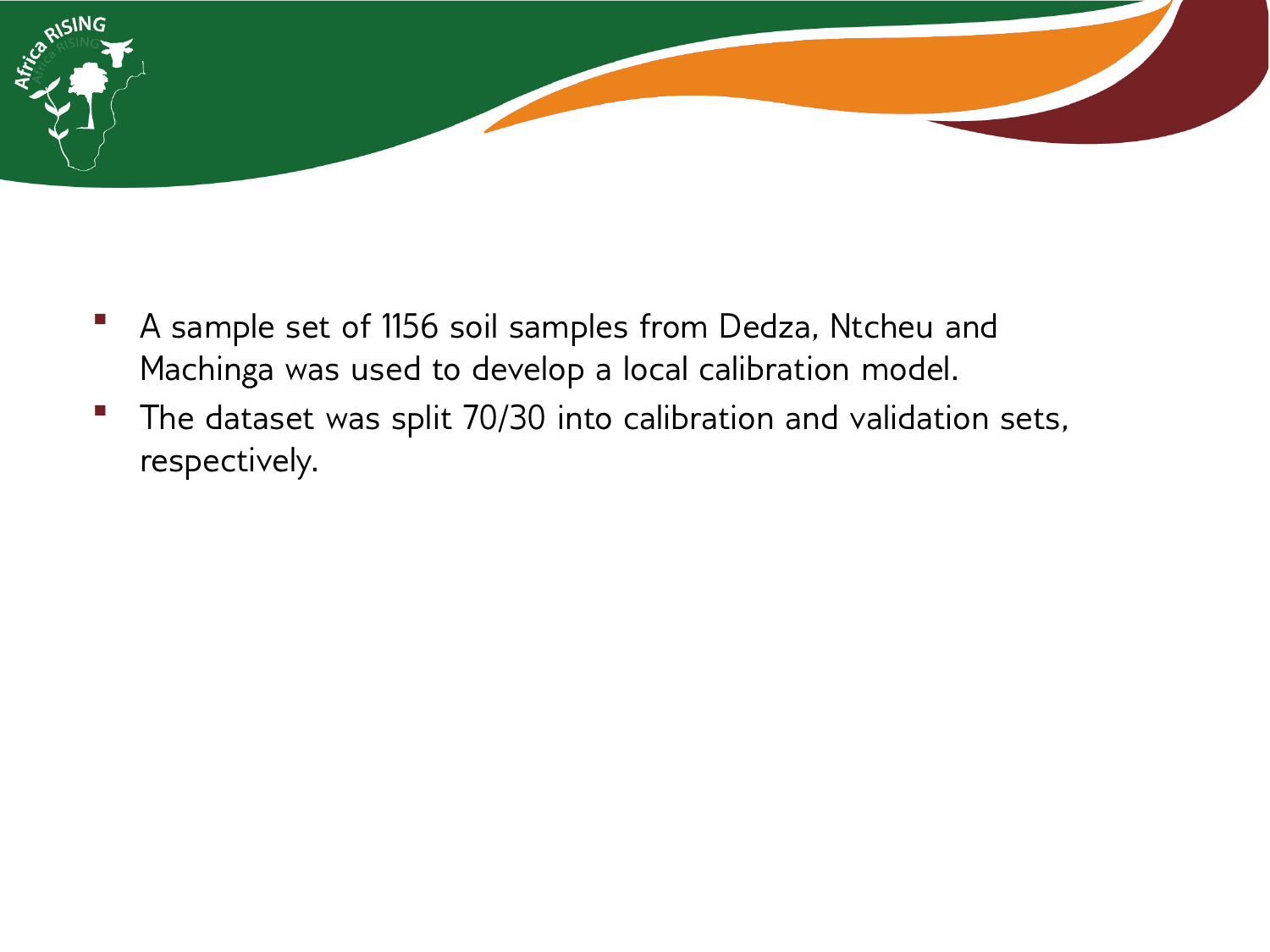

A sample set of 1156 soil samples from Dedza, Ntcheu and Machinga was used to develop a local calibration model.
The dataset was split 70/30 into calibration and validation sets, respectively.